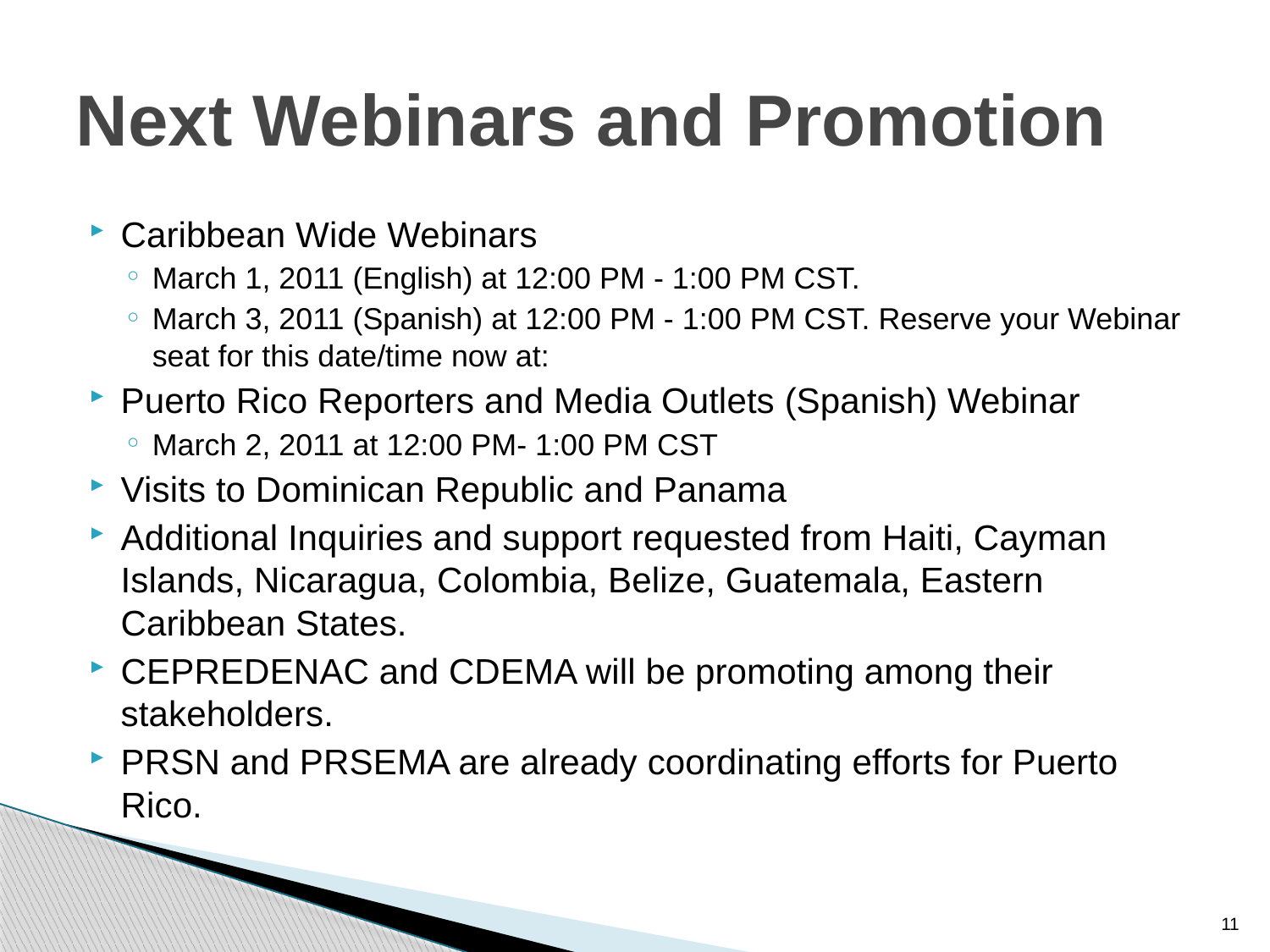

# Next Webinars and Promotion
Caribbean Wide Webinars
March 1, 2011 (English) at 12:00 PM - 1:00 PM CST.
March 3, 2011 (Spanish) at 12:00 PM - 1:00 PM CST. Reserve your Webinar seat for this date/time now at:
Puerto Rico Reporters and Media Outlets (Spanish) Webinar
March 2, 2011 at 12:00 PM- 1:00 PM CST
Visits to Dominican Republic and Panama
Additional Inquiries and support requested from Haiti, Cayman Islands, Nicaragua, Colombia, Belize, Guatemala, Eastern Caribbean States.
CEPREDENAC and CDEMA will be promoting among their stakeholders.
PRSN and PRSEMA are already coordinating efforts for Puerto Rico.
11